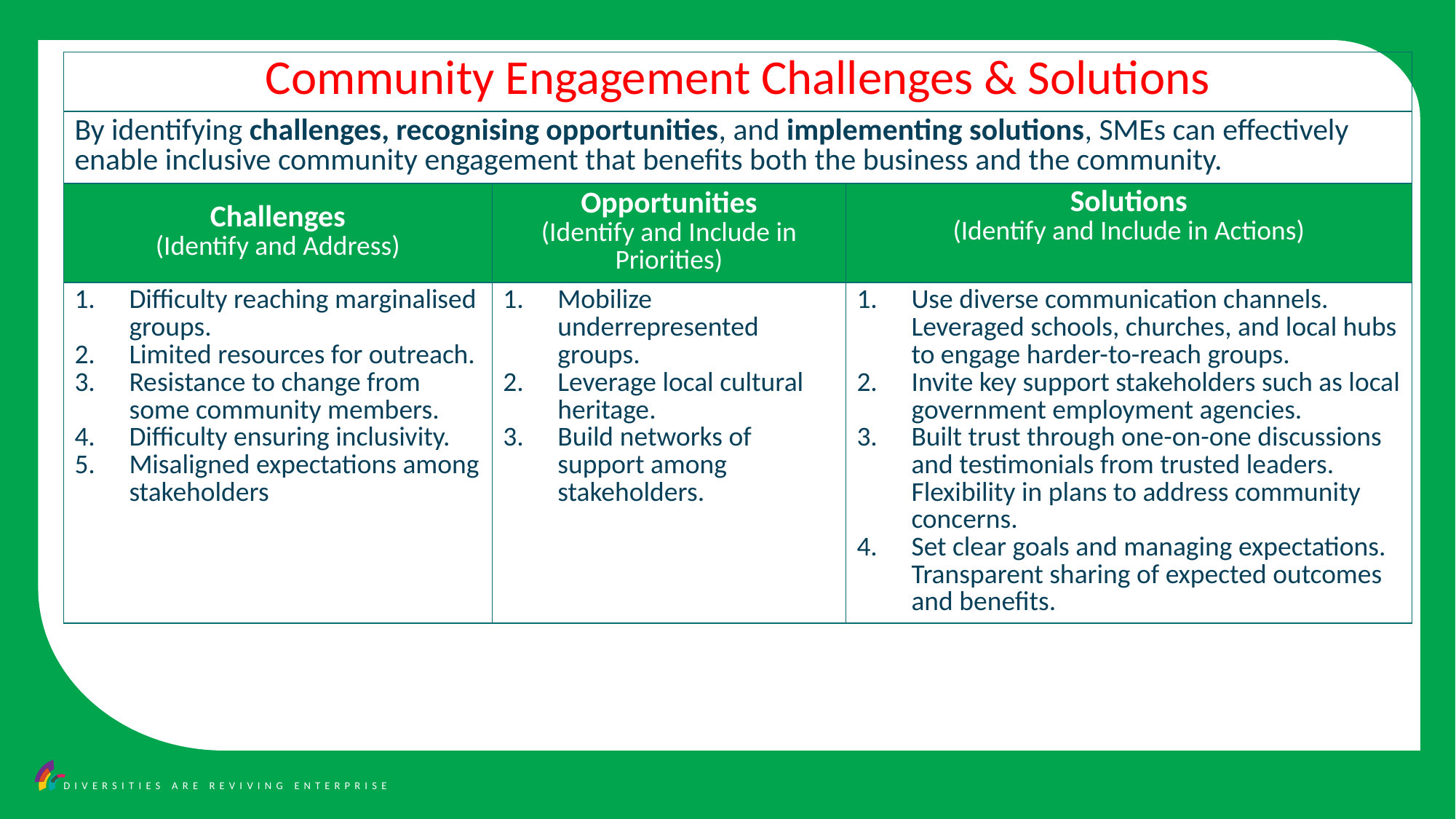

| Community Engagement Challenges & Solutions |  |  |
| --- | --- | --- |
| By identifying challenges, recognising opportunities, and implementing solutions, SMEs can effectively enable inclusive community engagement that benefits both the business and the community. |  |  |
| Challenges (Identify and Address) | Opportunities (Identify and Include in Priorities) | Solutions (Identify and Include in Actions) |
| Difficulty reaching marginalised groups. Limited resources for outreach. Resistance to change from some community members. Difficulty ensuring inclusivity. Misaligned expectations among stakeholders | Mobilize underrepresented groups. Leverage local cultural heritage. Build networks of support among stakeholders. | Use diverse communication channels. Leveraged schools, churches, and local hubs to engage harder-to-reach groups. Invite key support stakeholders such as local government employment agencies. Built trust through one-on-one discussions and testimonials from trusted leaders. Flexibility in plans to address community concerns. Set clear goals and managing expectations. Transparent sharing of expected outcomes and benefits. |